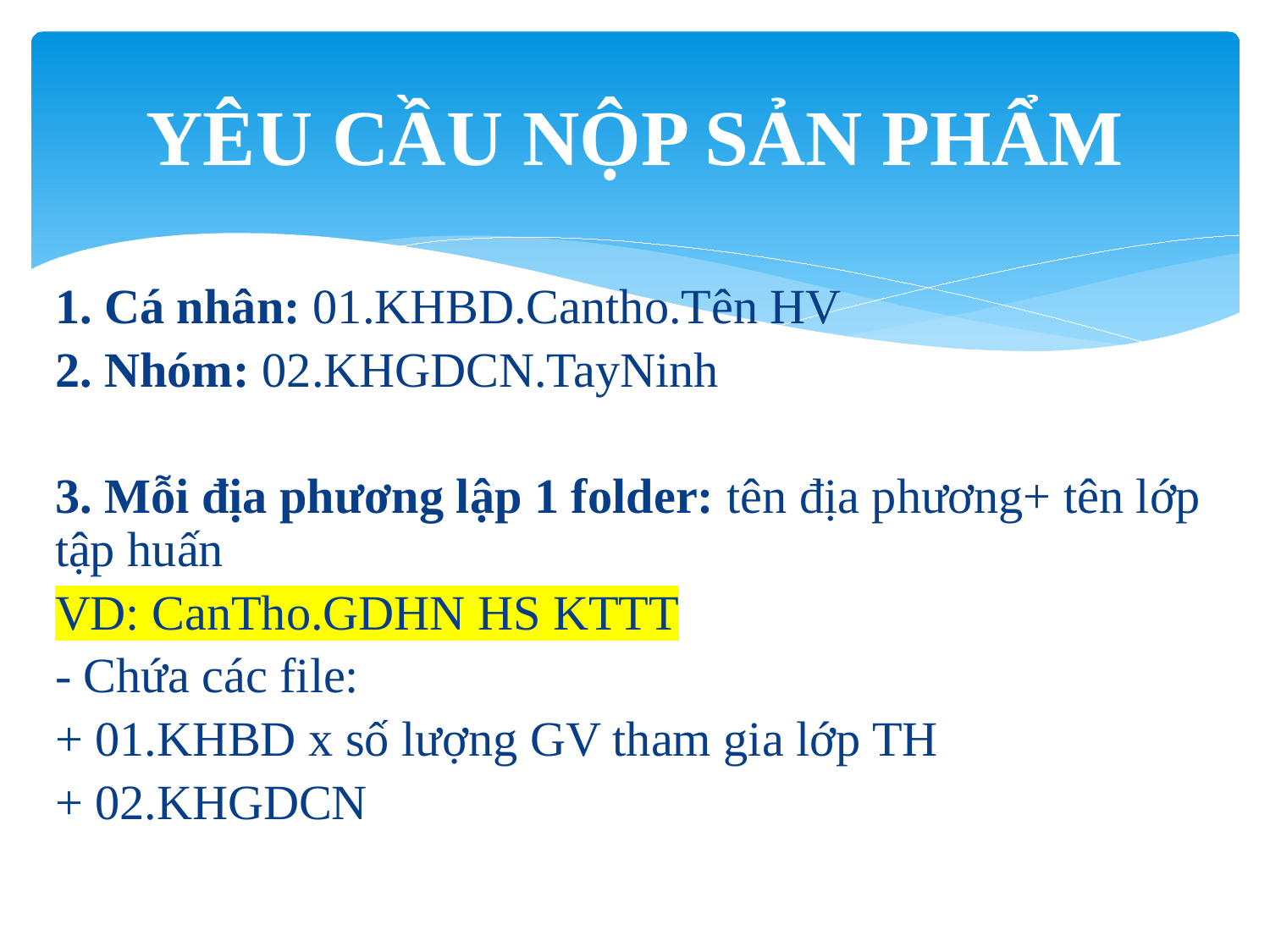

# YÊU CẦU NỘP SẢN PHẨM
1. Cá nhân: 01.KHBD.Cantho.Tên HV
2. Nhóm: 02.KHGDCN.TayNinh

3. Mỗi địa phương lập 1 folder: tên địa phương+ tên lớp tập huấn
VD: CanTho.GDHN HS KTTT
- Chứa các file:
+ 01.KHBD x số lượng GV tham gia lớp TH
+ 02.KHGDCN